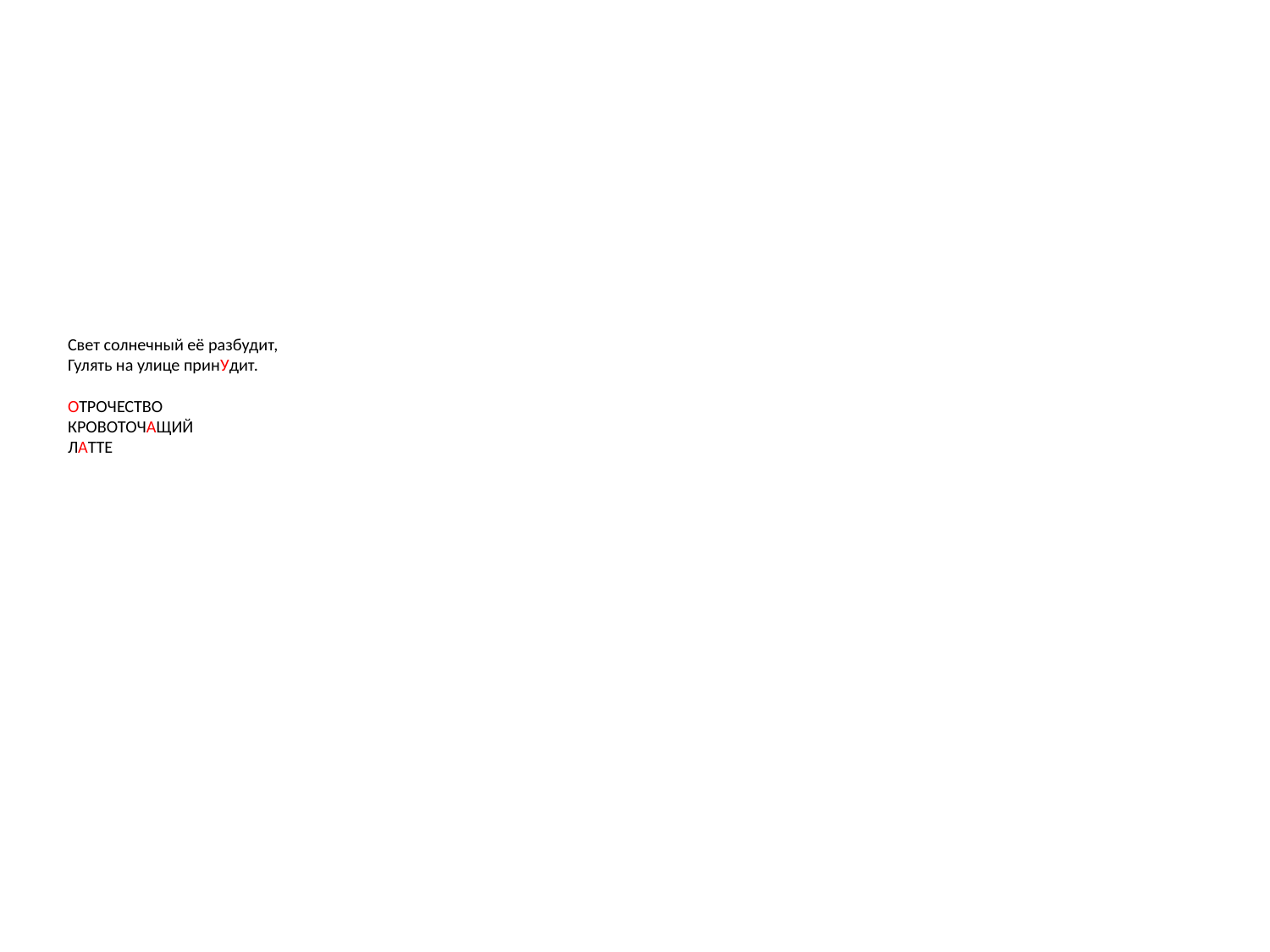

# Свет солнечный её разбудит, Гулять на улице принУдит. ОТРОЧЕСТВО КРОВОТОЧАЩИЙ ЛАТТЕ